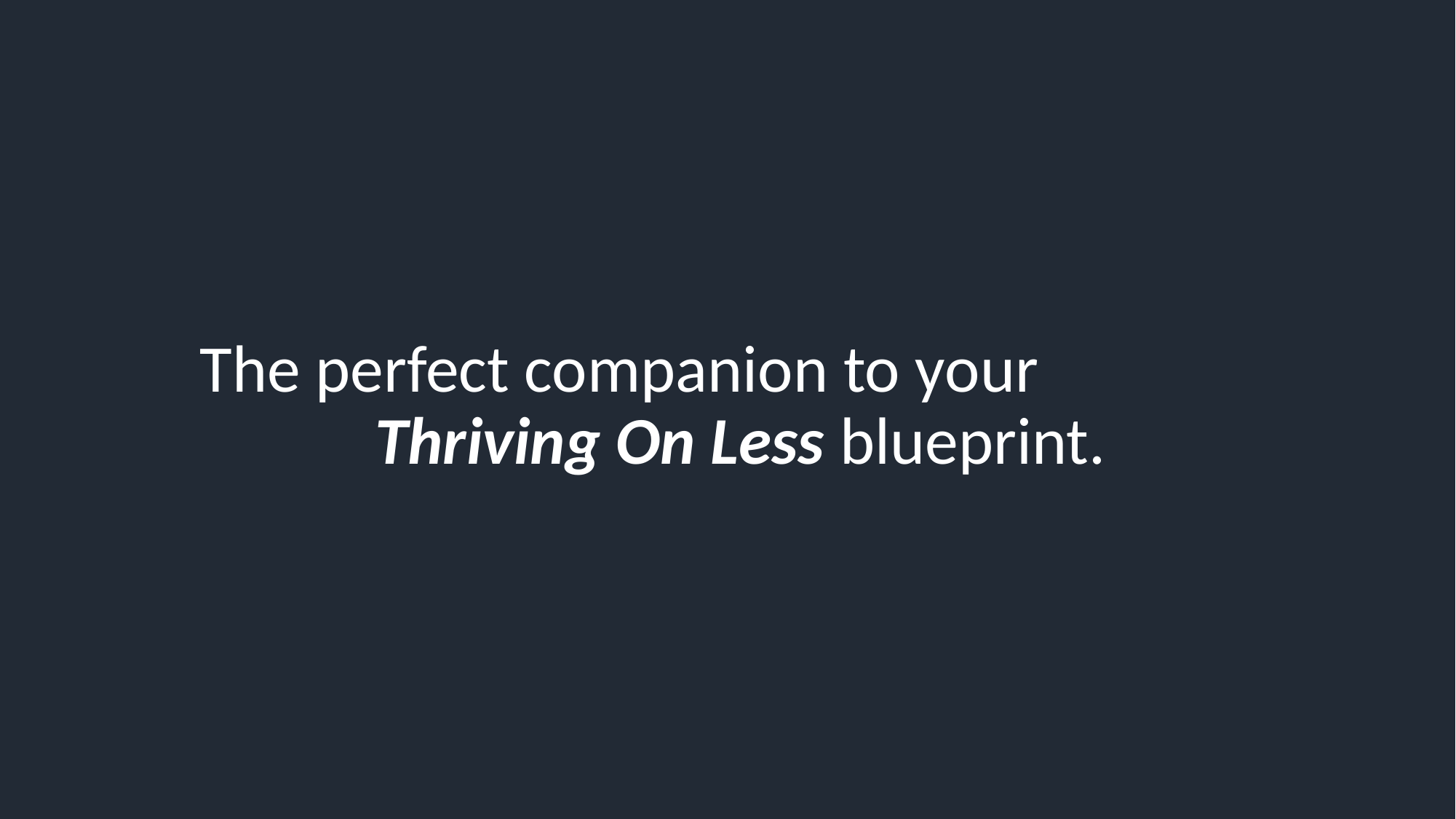

The perfect companion to your                 Thriving On Less blueprint.